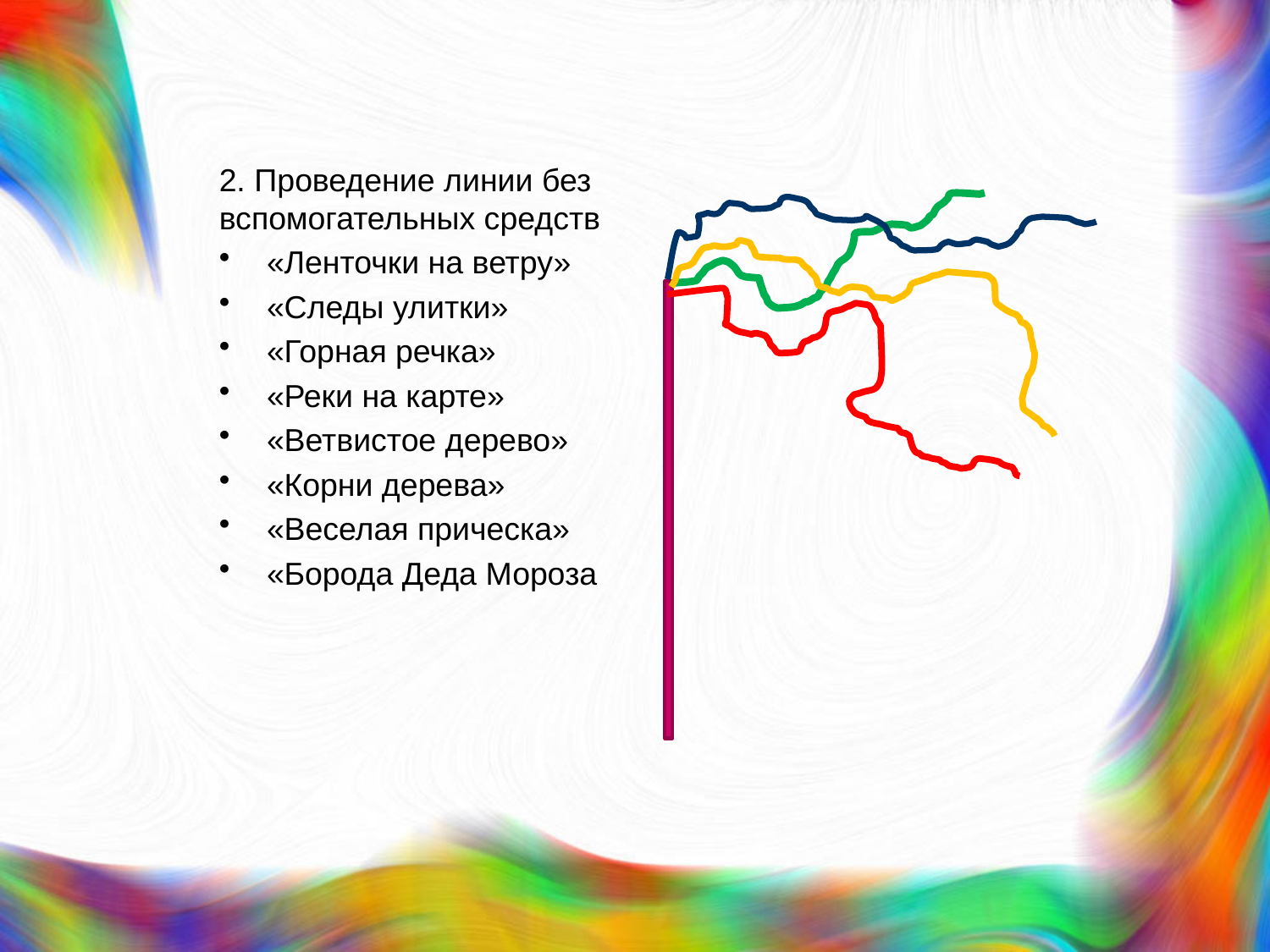

2. Проведение линии без вспомогательных средств
«Ленточки на ветру»
«Следы улитки»
«Горная речка»
«Реки на карте»
«Ветвистое дерево»
«Корни дерева»
«Веселая прическа»
«Борода Деда Мороза